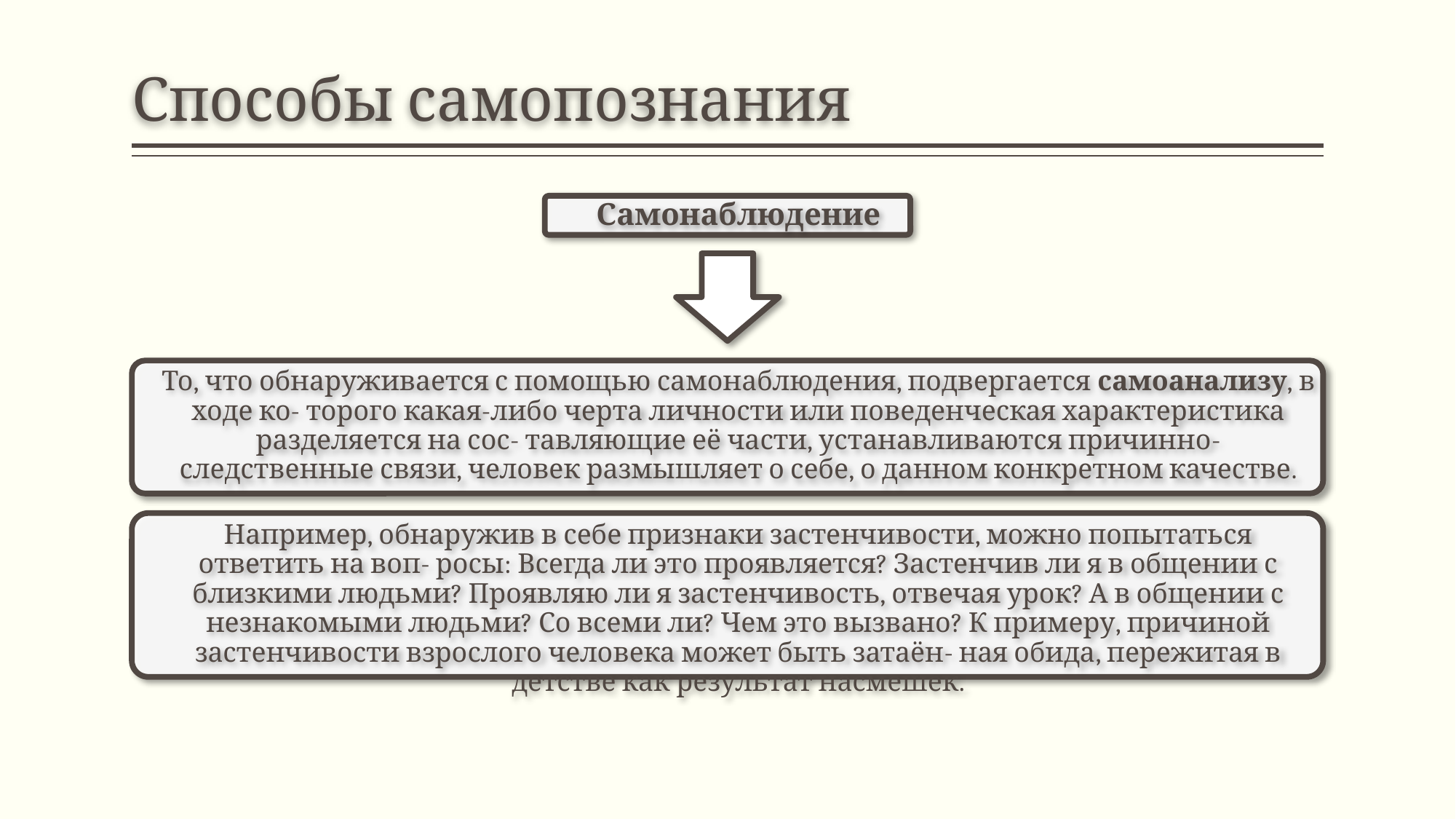

# Способы самопознания

Самонаблюдение

То, что обнаруживается с помощью самонаблюдения, подвергается самоанализу, в ходе ко- торого какая-либо черта личности или поведенческая характеристика разделяется на сос- тавляющие её части, устанавливаются причинно-следственные связи, человек размышляет о себе, о данном конкретном качестве.

Например, обнаружив в себе признаки застенчивости, можно попытаться ответить на воп- росы: Всегда ли это проявляется? Застенчив ли я в общении с близкими людьми? Проявляю ли я застенчивость, отвечая урок? А в общении с незнакомыми людьми? Со всеми ли? Чем это вызвано? К примеру, причиной застенчивости взрослого человека может быть затаён- ная обида, пережитая в детстве как результат насмешек.